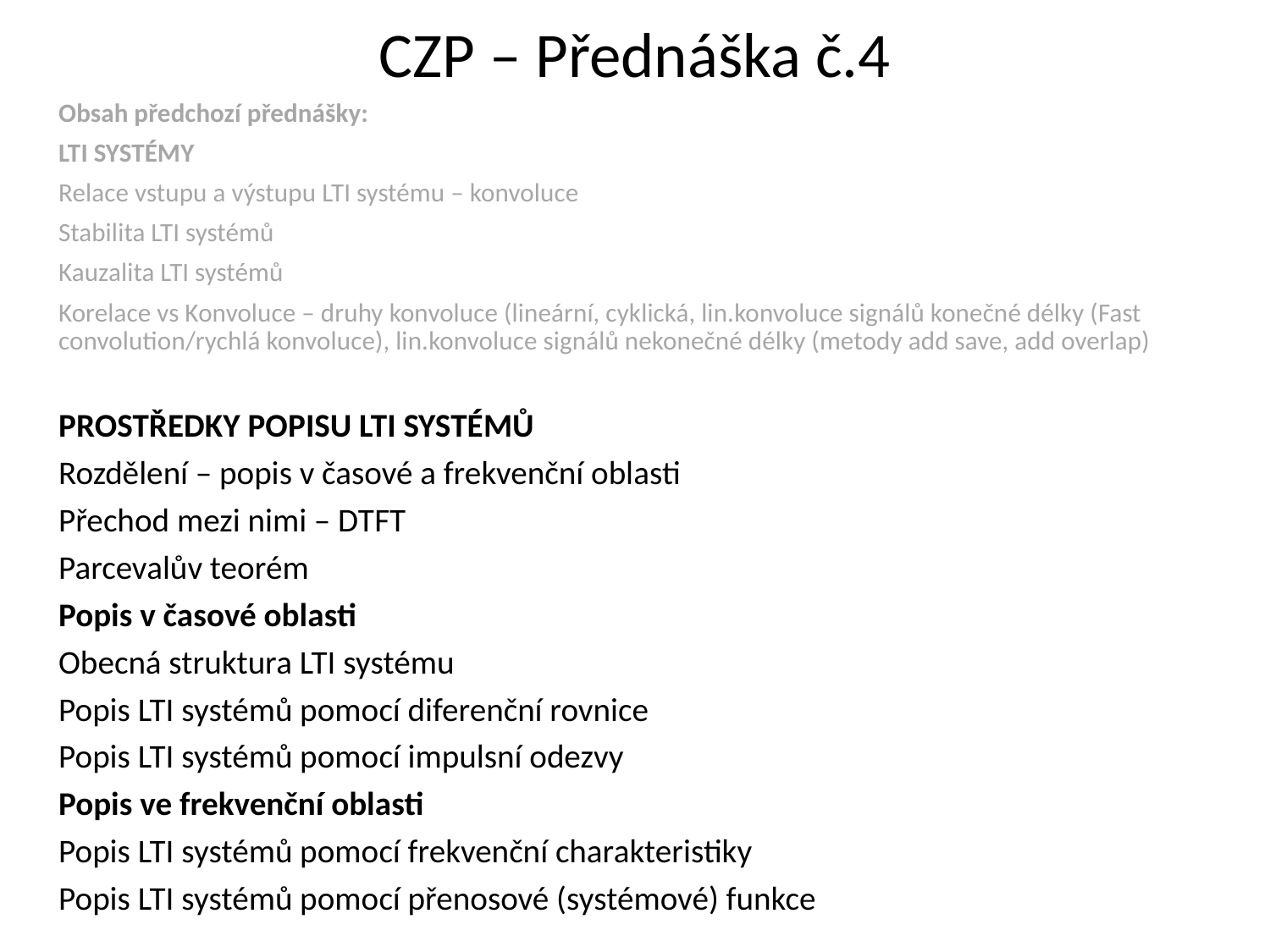

# CZP – Přednáška č.4
Obsah předchozí přednášky:
LTI SYSTÉMY
Relace vstupu a výstupu LTI systému – konvoluce
Stabilita LTI systémů
Kauzalita LTI systémů
Korelace vs Konvoluce – druhy konvoluce (lineární, cyklická, lin.konvoluce signálů konečné délky (Fast convolution/rychlá konvoluce), lin.konvoluce signálů nekonečné délky (metody add save, add overlap)

PROSTŘEDKY POPISU LTI SYSTÉMŮ
Rozdělení – popis v časové a frekvenční oblasti
Přechod mezi nimi – DTFT
Parcevalův teorém
Popis v časové oblasti
Obecná struktura LTI systému
Popis LTI systémů pomocí diferenční rovnice
Popis LTI systémů pomocí impulsní odezvy
Popis ve frekvenční oblasti
Popis LTI systémů pomocí frekvenční charakteristiky
Popis LTI systémů pomocí přenosové (systémové) funkce